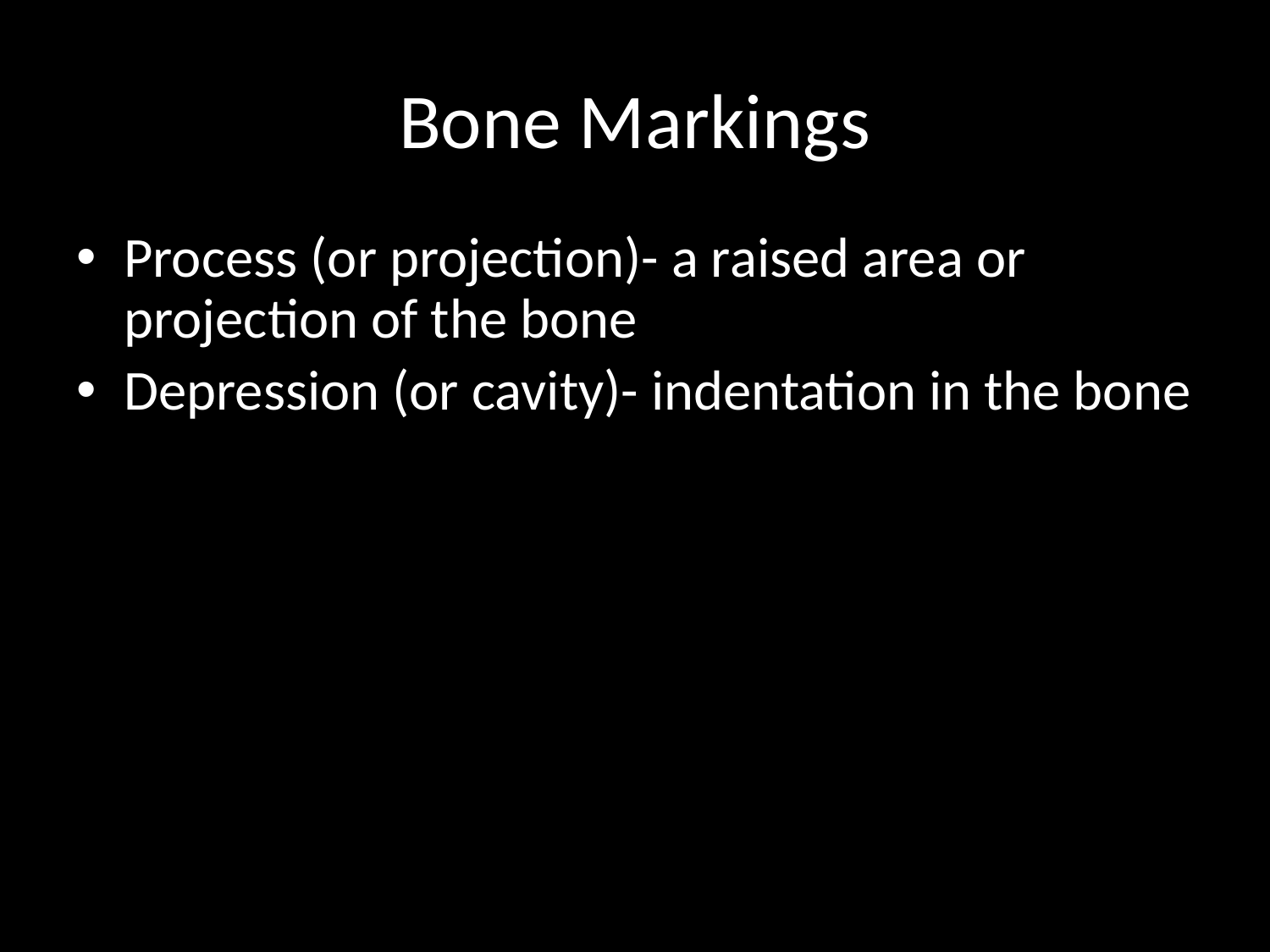

# Bone Markings
Process (or projection)- a raised area or projection of the bone
Depression (or cavity)- indentation in the bone